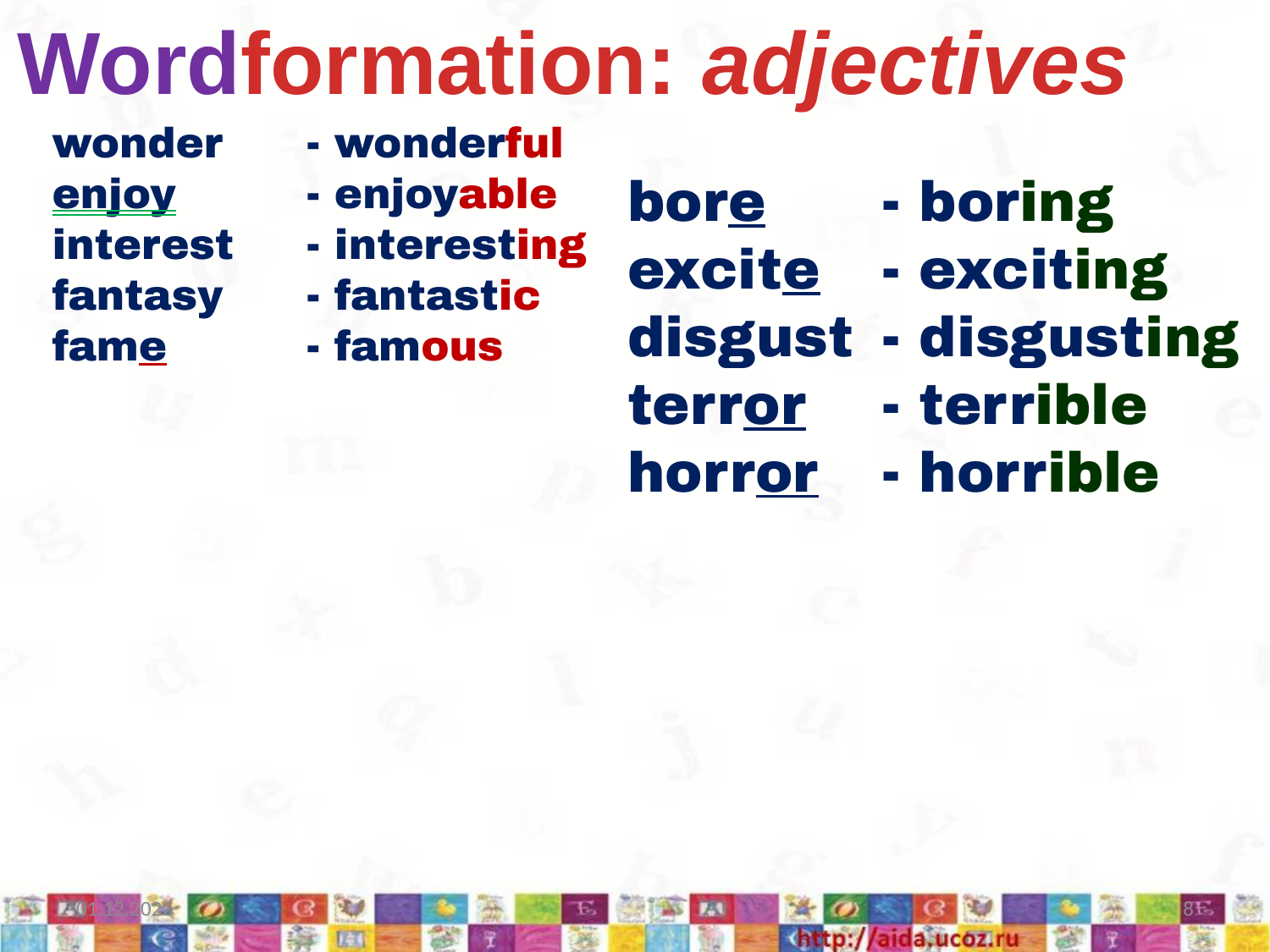

Wordformation: adjectives
wonder  	- wonderful
enjoy		- enjoyable
interest 	- interesting
fantasy	- fantastic
fame		- famous
bore	- boring
excite	- exciting
disgust	- disgusting
terror	- terrible
horror	- horrible

01.12.2022
8